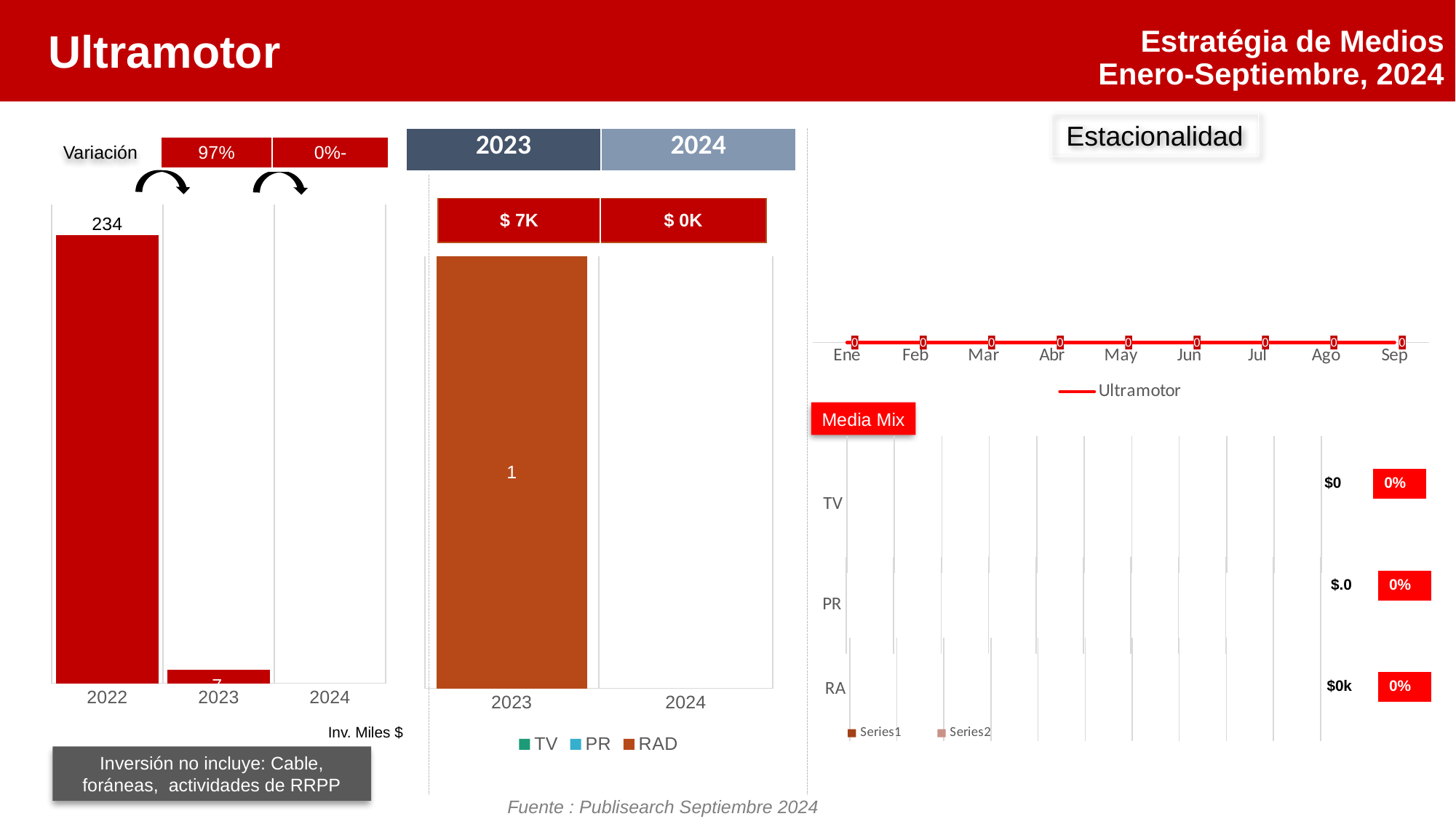

Estratégia de Medios
Enero-Septiembre, 2024
   Ultramotor
Estacionalidad
| 2023 | 2024 |
| --- | --- |
Variación
| 97% | 0%- |
| --- | --- |

### Chart

| Category | Ultramotor |
|---|---|
| Ene | 0.0 |
| Feb | 0.0 |
| Mar | 0.0 |
| Abr | 0.0 |
| May | 0.0 |
| Jun | 0.0 |
| Jul | 0.0 |
| Ago | 0.0 |
| Sep | 0.0 |

| $ 7K | $ 0K |
| --- | --- |

### Chart

| Category | Series 1 |
|---|---|
| 2022 | 234.0 |
| 2023 | 7.0 |
| 2024 | None |

### Chart

| Category | TV | PR | RAD |
|---|---|---|---|
| 2023 | None | None | 1.0 |
| 2024 | None | None | None |
Media Mix

### Chart

| Category | C11 | VTV | TVC | Azteca |
|---|---|---|---|---|
| TV | None | None | None | None |
| $0 | 0% |
| --- | --- |

### Chart

| Category | EH | LP | LT |
|---|---|---|---|
| PR | None | None | None |
| $.0 | 0% |
| --- | --- |

### Chart

| Category |  |  |
|---|---|---|
| RA | None | None |
| $0k | 0% |
| --- | --- |
Inv. Miles $
Inversión no incluye: Cable, foráneas,  actividades de RRPP
Fuente : Publisearch Septiembre 2024